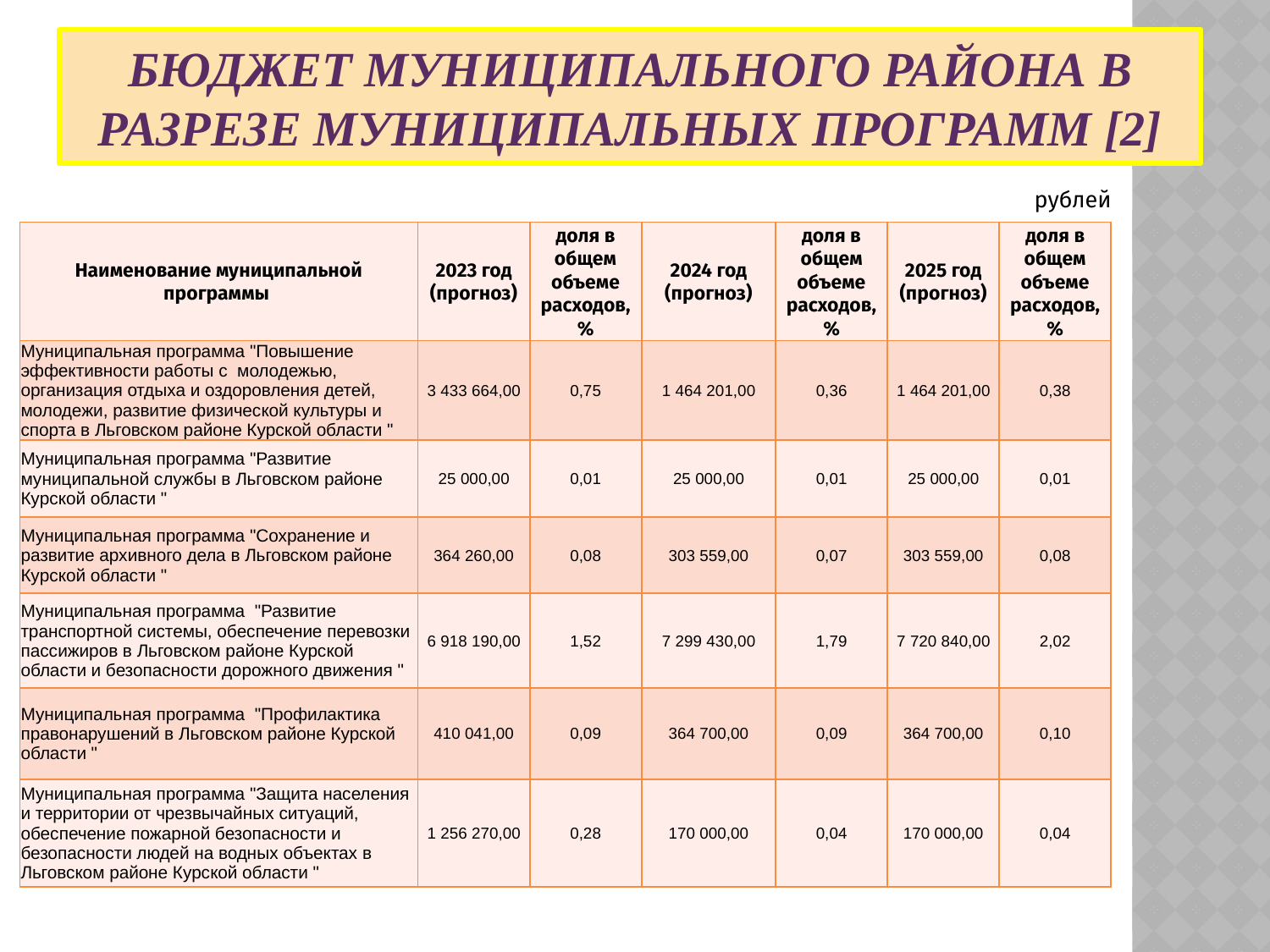

# Бюджет муниципального района в разрезе муниципальных программ [2]
рублей
| Наименование муниципальной программы | 2023 год (прогноз) | доля в общем объеме расходов, % | 2024 год (прогноз) | доля в общем объеме расходов, % | 2025 год (прогноз) | доля в общем объеме расходов, % |
| --- | --- | --- | --- | --- | --- | --- |
| Муниципальная программа "Повышение эффективности работы с молодежью, организация отдыха и оздоровления детей, молодежи, развитие физической культуры и спорта в Льговском районе Курской области " | 3 433 664,00 | 0,75 | 1 464 201,00 | 0,36 | 1 464 201,00 | 0,38 |
| Муниципальная программа "Развитие муниципальной службы в Льговском районе Курской области " | 25 000,00 | 0,01 | 25 000,00 | 0,01 | 25 000,00 | 0,01 |
| Муниципальная программа "Сохранение и развитие архивного дела в Льговском районе Курской области " | 364 260,00 | 0,08 | 303 559,00 | 0,07 | 303 559,00 | 0,08 |
| Муниципальная программа "Развитие транспортной системы, обеспечение перевозки пассижиров в Льговском районе Курской области и безопасности дорожного движения " | 6 918 190,00 | 1,52 | 7 299 430,00 | 1,79 | 7 720 840,00 | 2,02 |
| Муниципальная программа "Профилактика правонарушений в Льговском районе Курской области " | 410 041,00 | 0,09 | 364 700,00 | 0,09 | 364 700,00 | 0,10 |
| Муниципальная программа "Защита населения и территории от чрезвычайных ситуаций, обеспечение пожарной безопасности и безопасности людей на водных объектах в Льговском районе Курской области " | 1 256 270,00 | 0,28 | 170 000,00 | 0,04 | 170 000,00 | 0,04 |